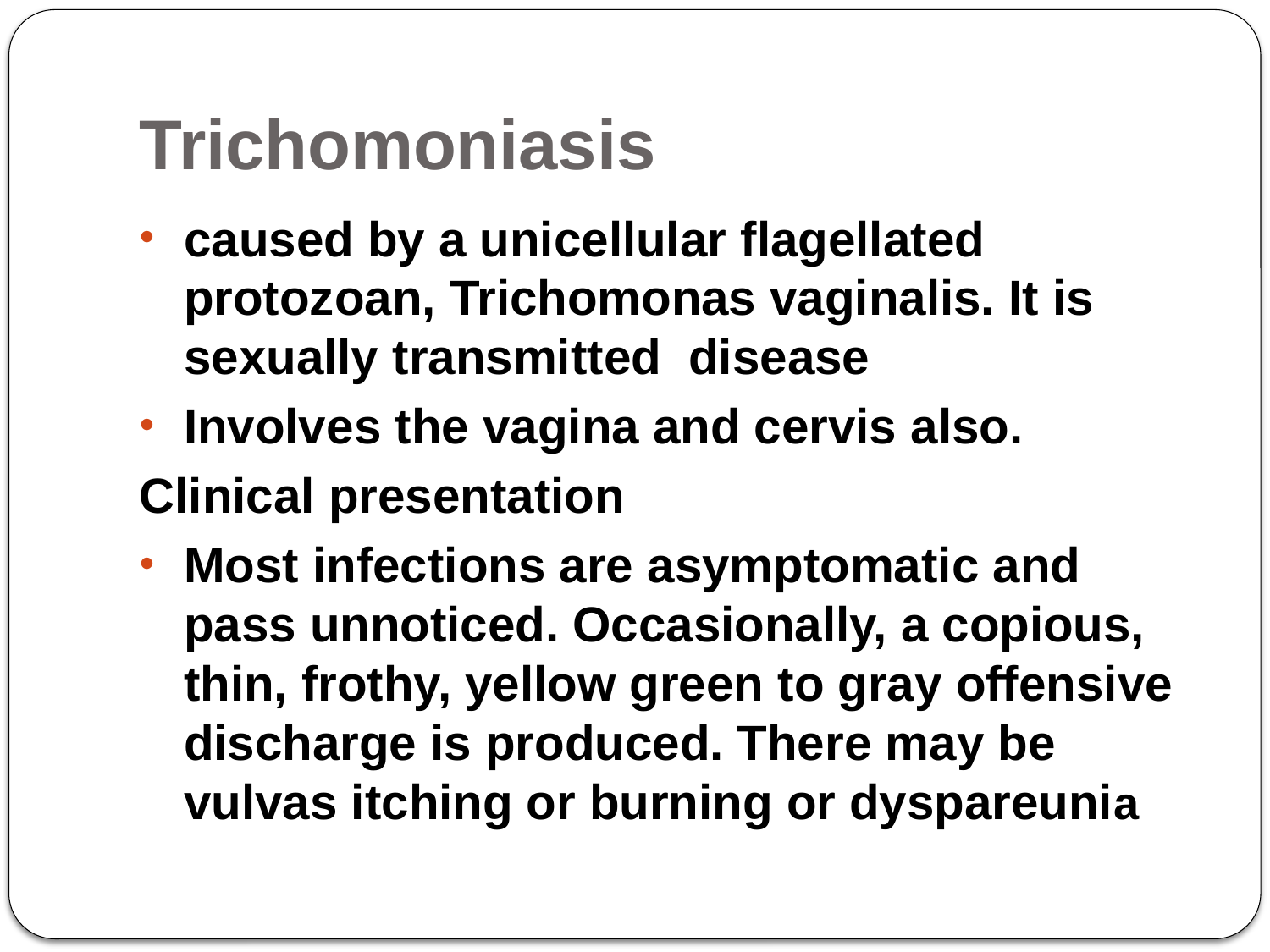

# Trichomoniasis
caused by a unicellular flagellated protozoan, Trichomonas vaginalis. It is sexually transmitted  disease
Involves the vagina and cervis also.
Clinical presentation
Most infections are asymptomatic and pass unnoticed. Occasionally, a copious, thin, frothy, yellow green to gray offensive discharge is produced. There may be vulvas itching or burning or dyspareunia